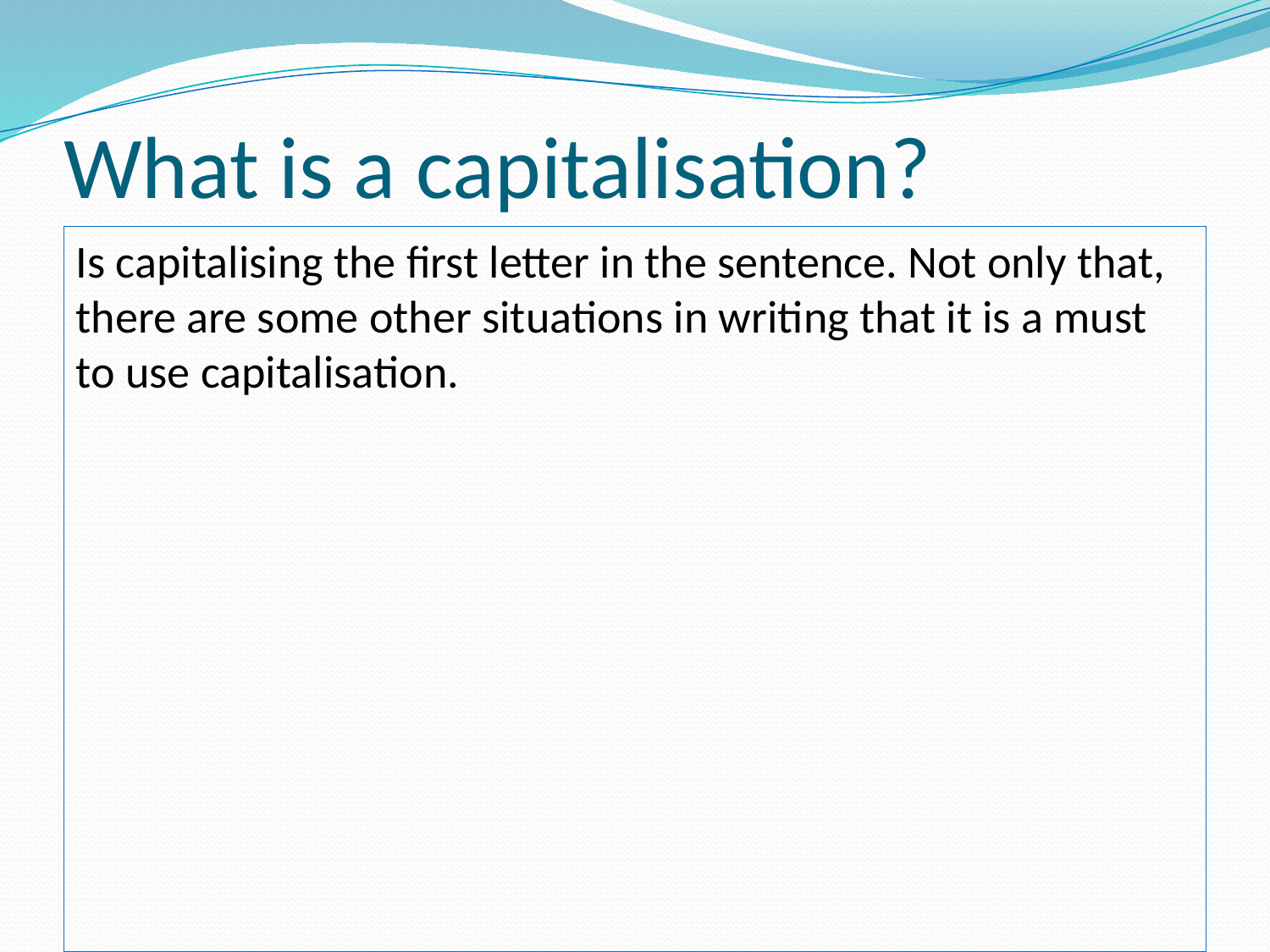

# What is a capitalisation?
Is capitalising the first letter in the sentence. Not only that, there are some other situations in writing that it is a must to use capitalisation.